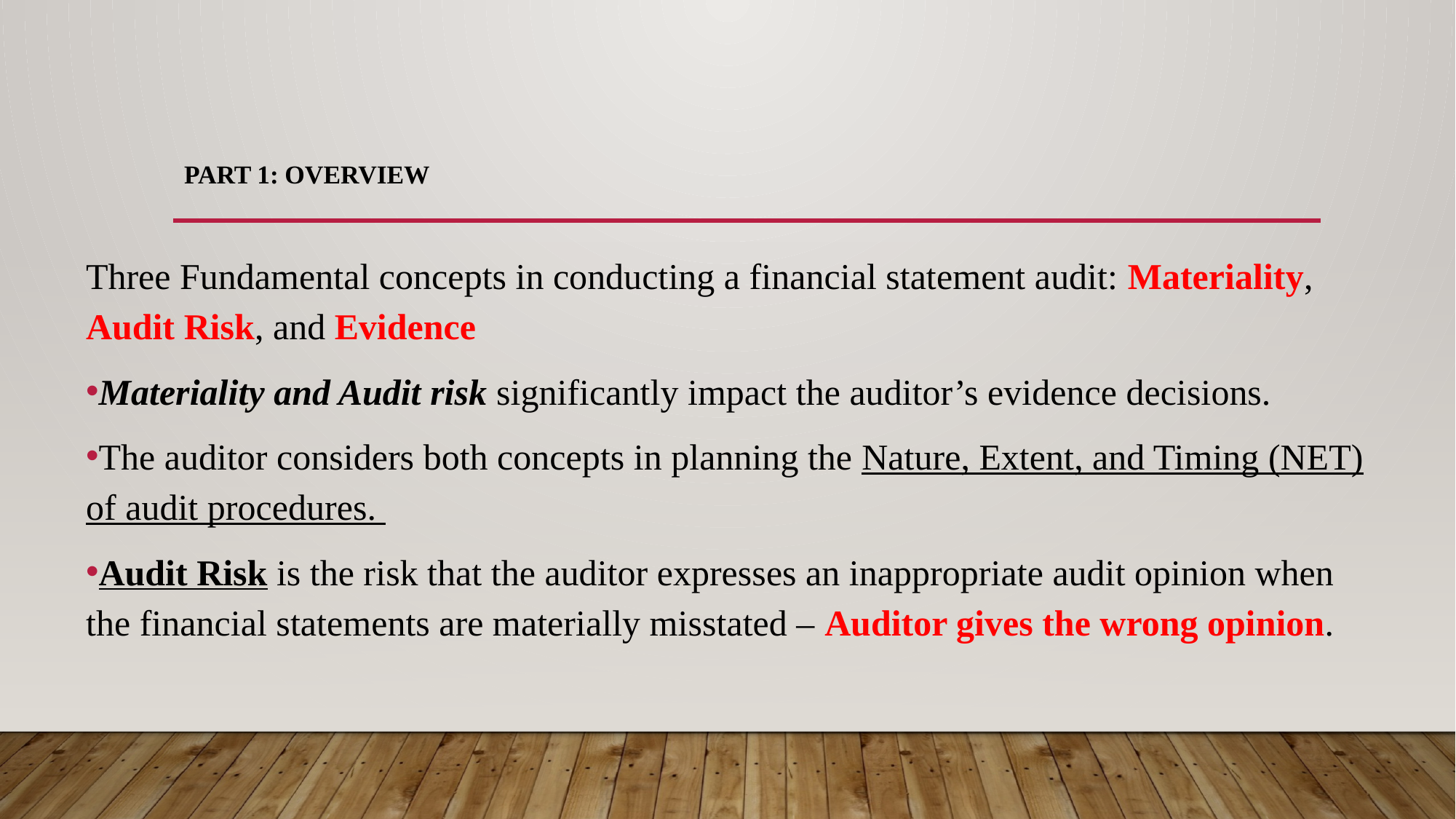

# Part 1: Overview
Three Fundamental concepts in conducting a financial statement audit: Materiality, Audit Risk, and Evidence
Materiality and Audit risk significantly impact the auditor’s evidence decisions.
The auditor considers both concepts in planning the Nature, Extent, and Timing (NET) of audit procedures.
Audit Risk is the risk that the auditor expresses an inappropriate audit opinion when the financial statements are materially misstated – Auditor gives the wrong opinion.